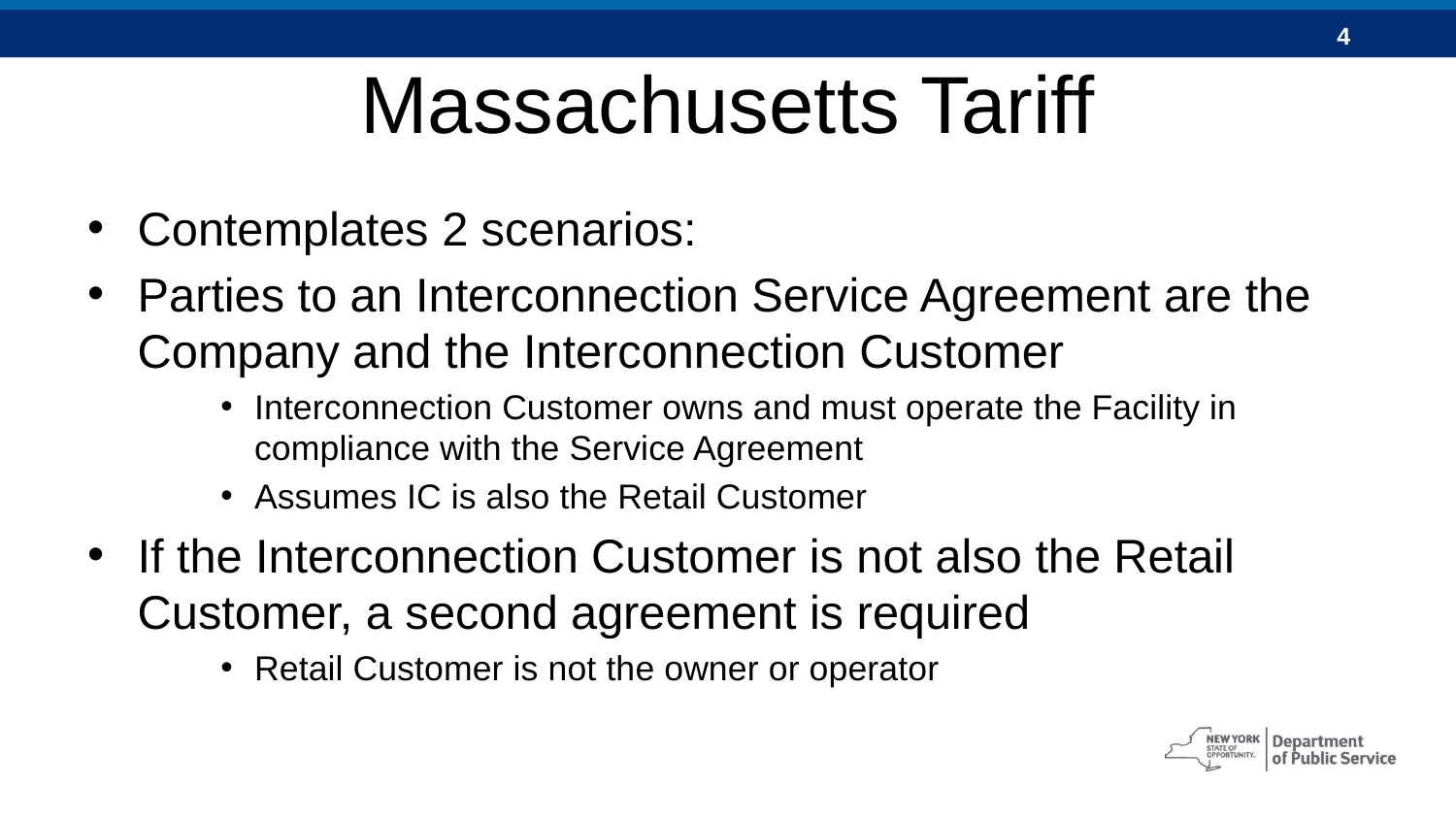

# Massachusetts Tariff
Contemplates 2 scenarios:
Parties to an Interconnection Service Agreement are the Company and the Interconnection Customer
Interconnection Customer owns and must operate the Facility in compliance with the Service Agreement
Assumes IC is also the Retail Customer
If the Interconnection Customer is not also the Retail Customer, a second agreement is required
Retail Customer is not the owner or operator